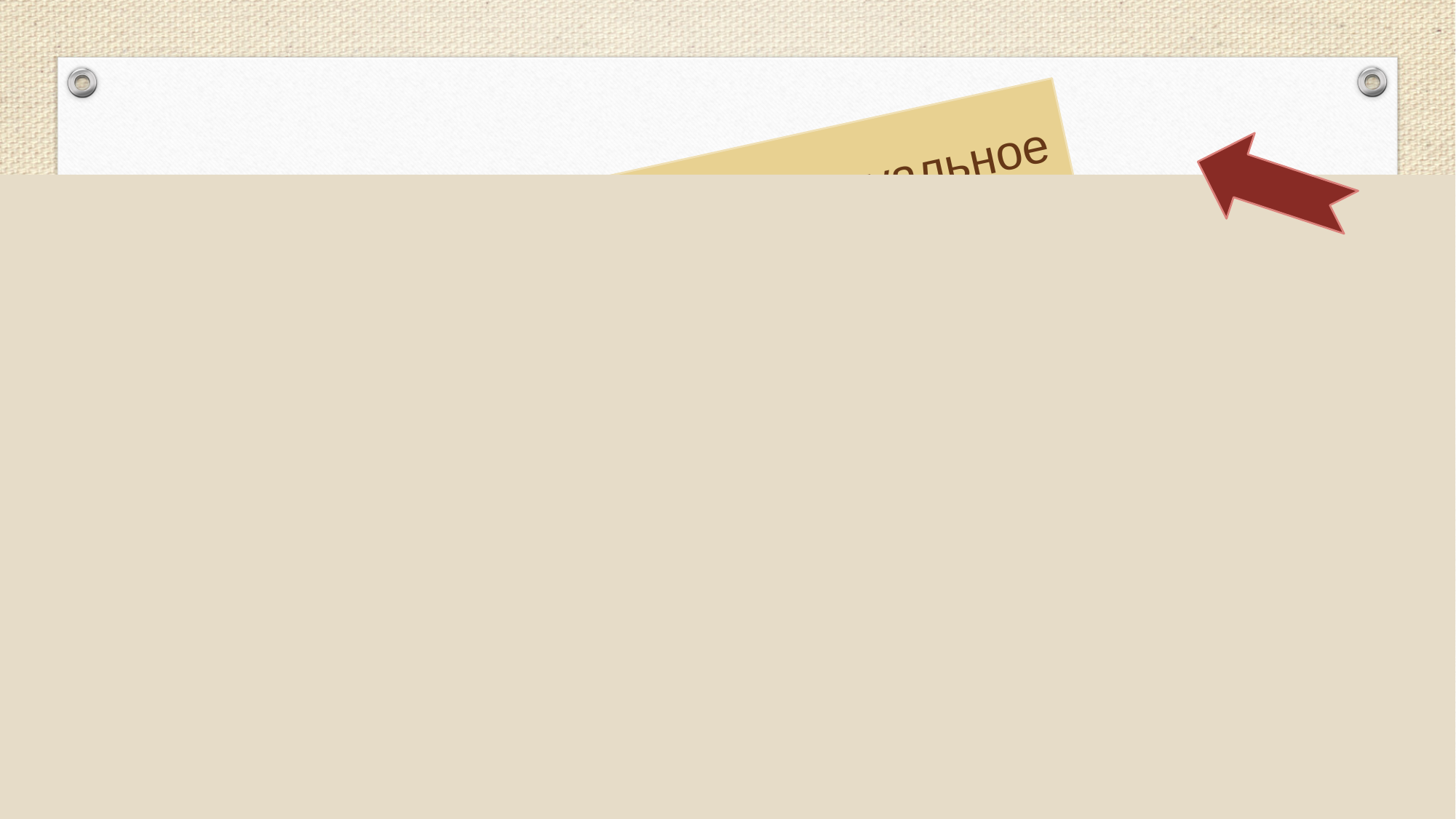

Поздравляю! Вы попали в виртуальное пространство. Чтобы выйти из него, нужно собрать кодовое слово. Выполняйте задания и собирайте буквы. Из букв вы составите слово и сможете выйти из ловушки. Всего  6 заданий.
Ищите конверты с номерами.
Начинайте  с первого задания.